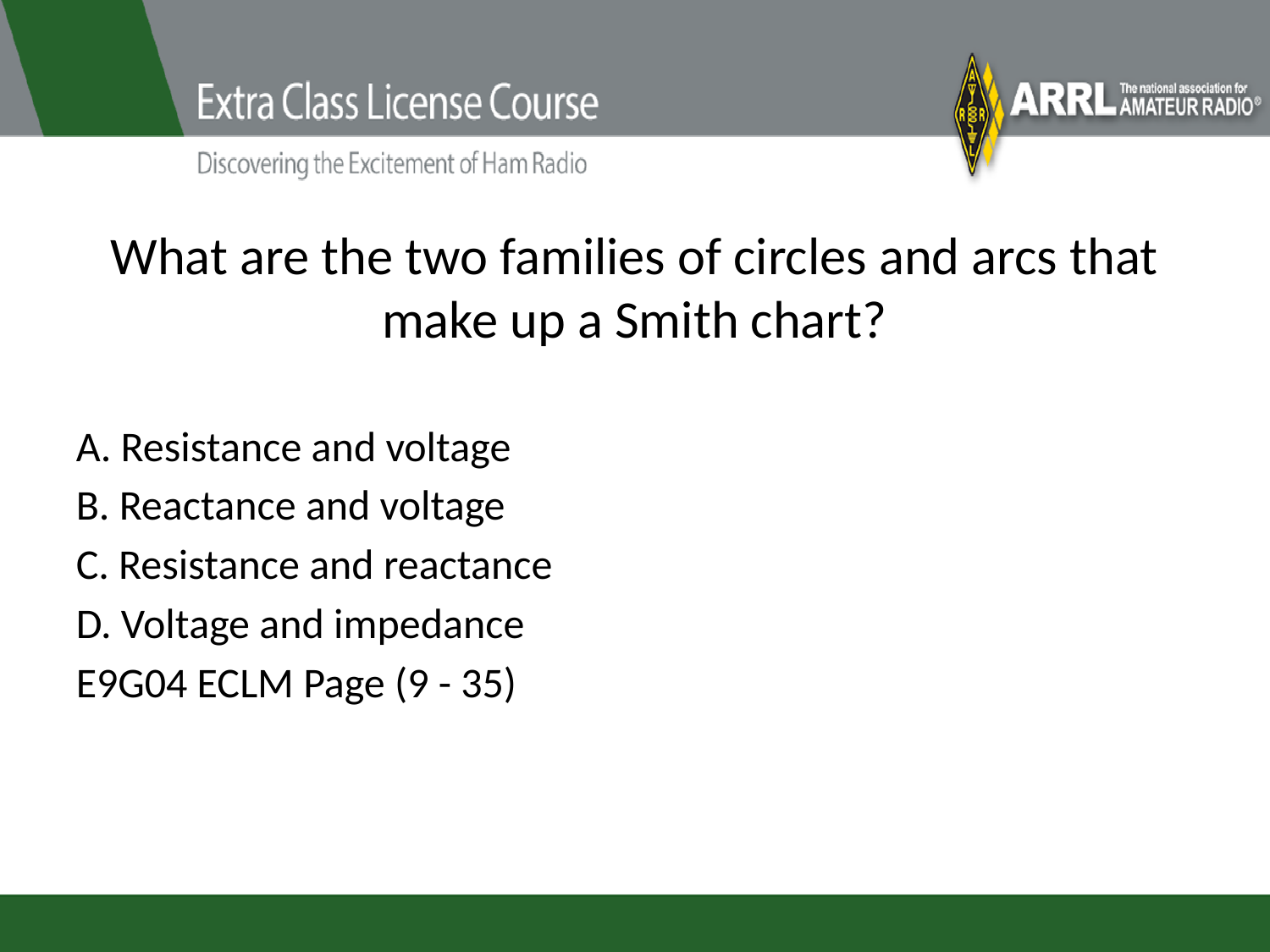

# What are the two families of circles and arcs that make up a Smith chart?
A. Resistance and voltage
B. Reactance and voltage
C. Resistance and reactance
D. Voltage and impedance
E9G04 ECLM Page (9 - 35)